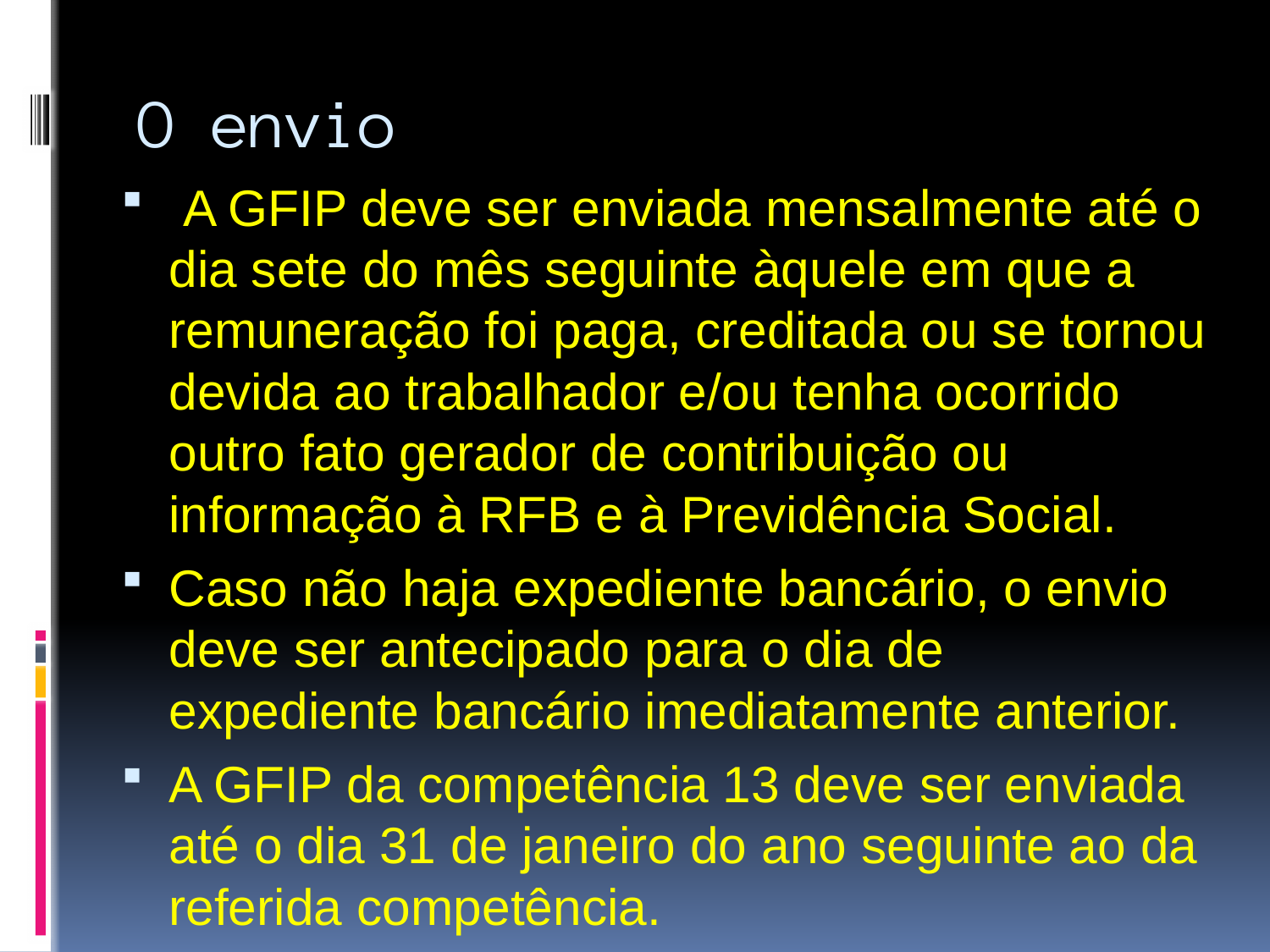

# O envio
 A GFIP deve ser enviada mensalmente até o dia sete do mês seguinte àquele em que a remuneração foi paga, creditada ou se tornou devida ao trabalhador e/ou tenha ocorrido outro fato gerador de contribuição ou informação à RFB e à Previdência Social.
Caso não haja expediente bancário, o envio deve ser antecipado para o dia de expediente bancário imediatamente anterior.
A GFIP da competência 13 deve ser enviada até o dia 31 de janeiro do ano seguinte ao da referida competência.